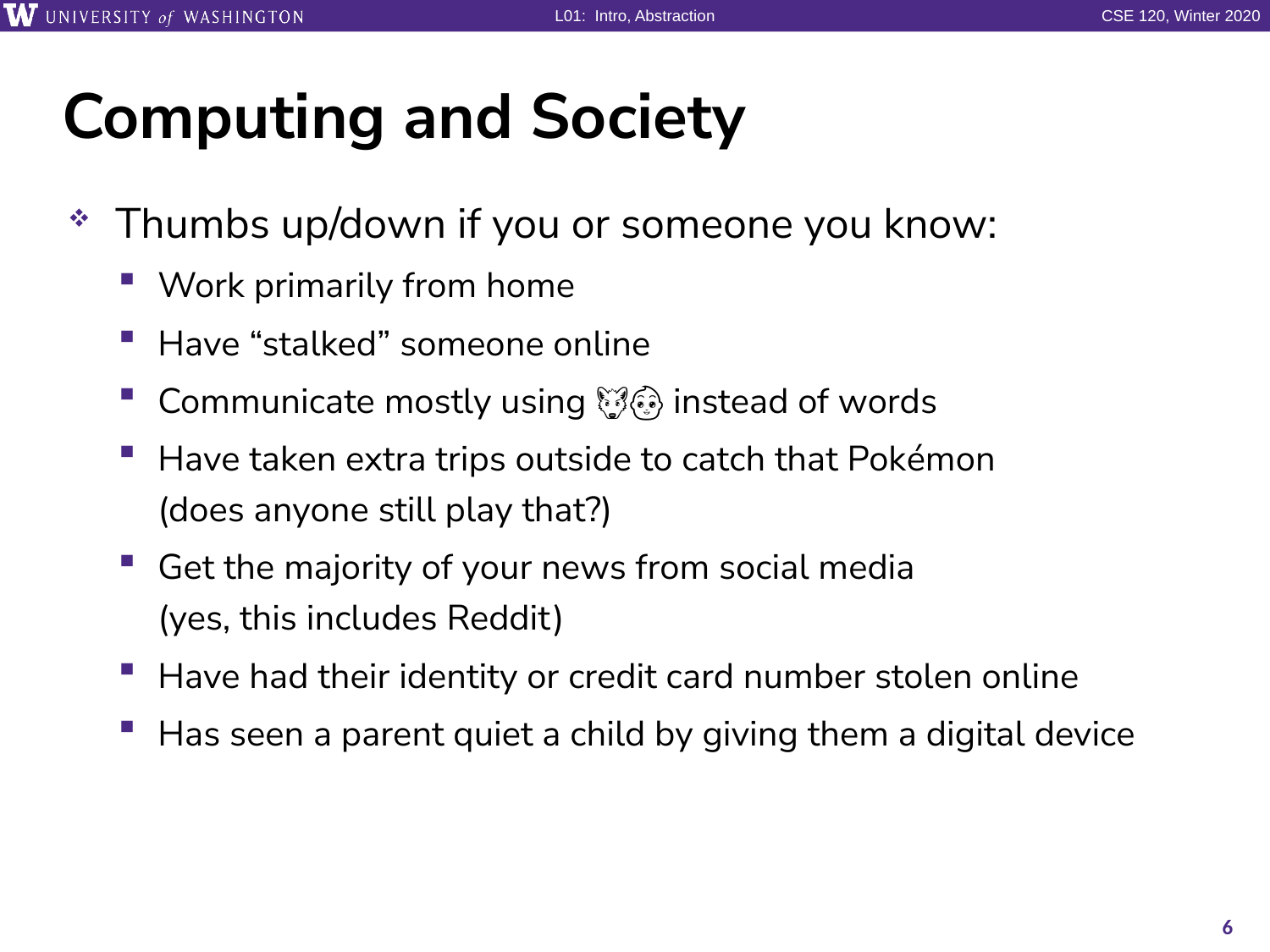

# Computing and Society
Thumbs up/down if you or someone you know:
Work primarily from home
Have “stalked” someone online
Communicate mostly using 🐺👶 instead of words
Have taken extra trips outside to catch that Pokémon
(does anyone still play that?)
Get the majority of your news from social media
(yes, this includes Reddit)
Have had their identity or credit card number stolen online
Has seen a parent quiet a child by giving them a digital device
6